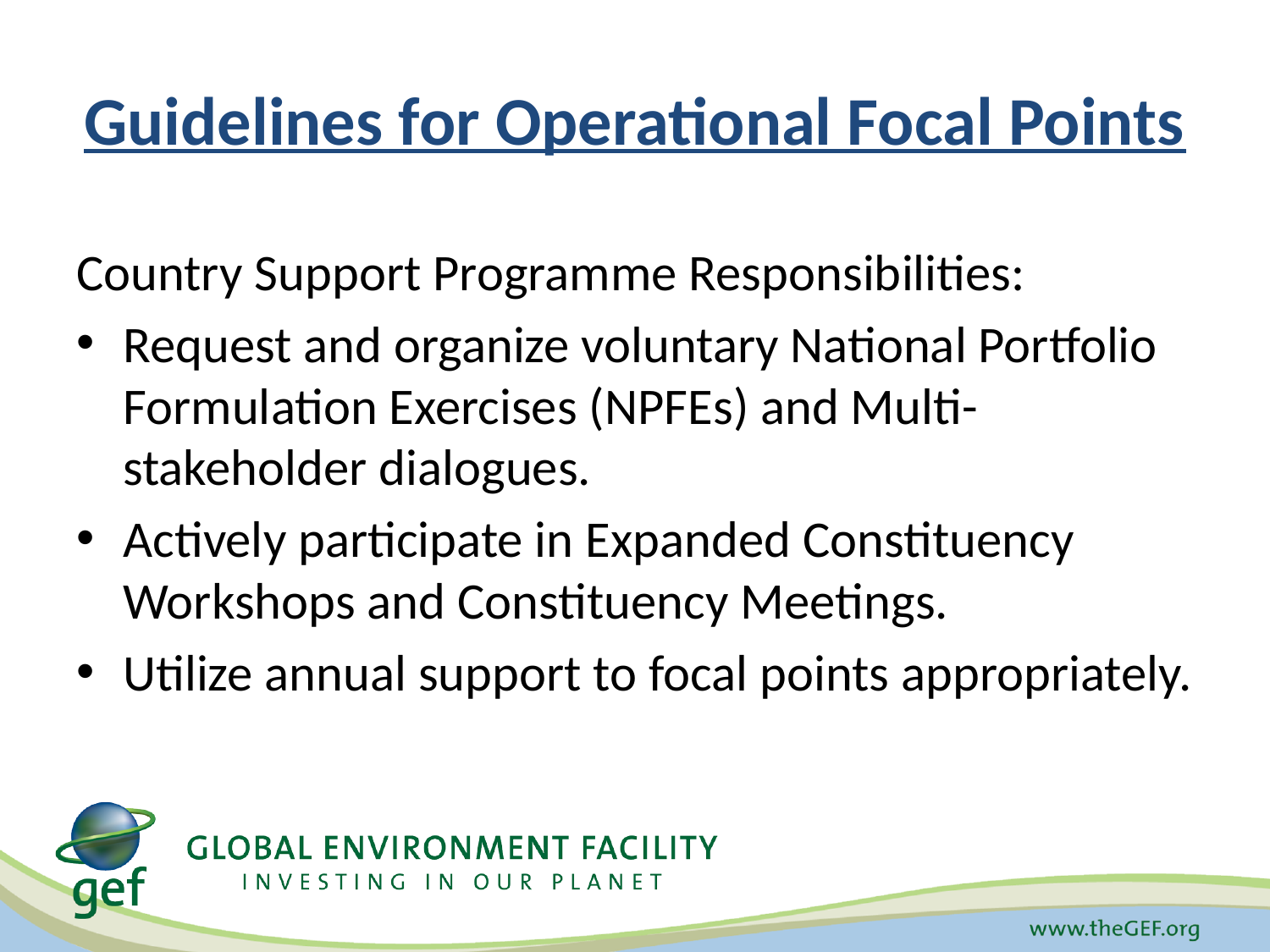

# Guidelines for Operational Focal Points
Country Support Programme Responsibilities:
Request and organize voluntary National Portfolio Formulation Exercises (NPFEs) and Multi-stakeholder dialogues.
Actively participate in Expanded Constituency Workshops and Constituency Meetings.
Utilize annual support to focal points appropriately.